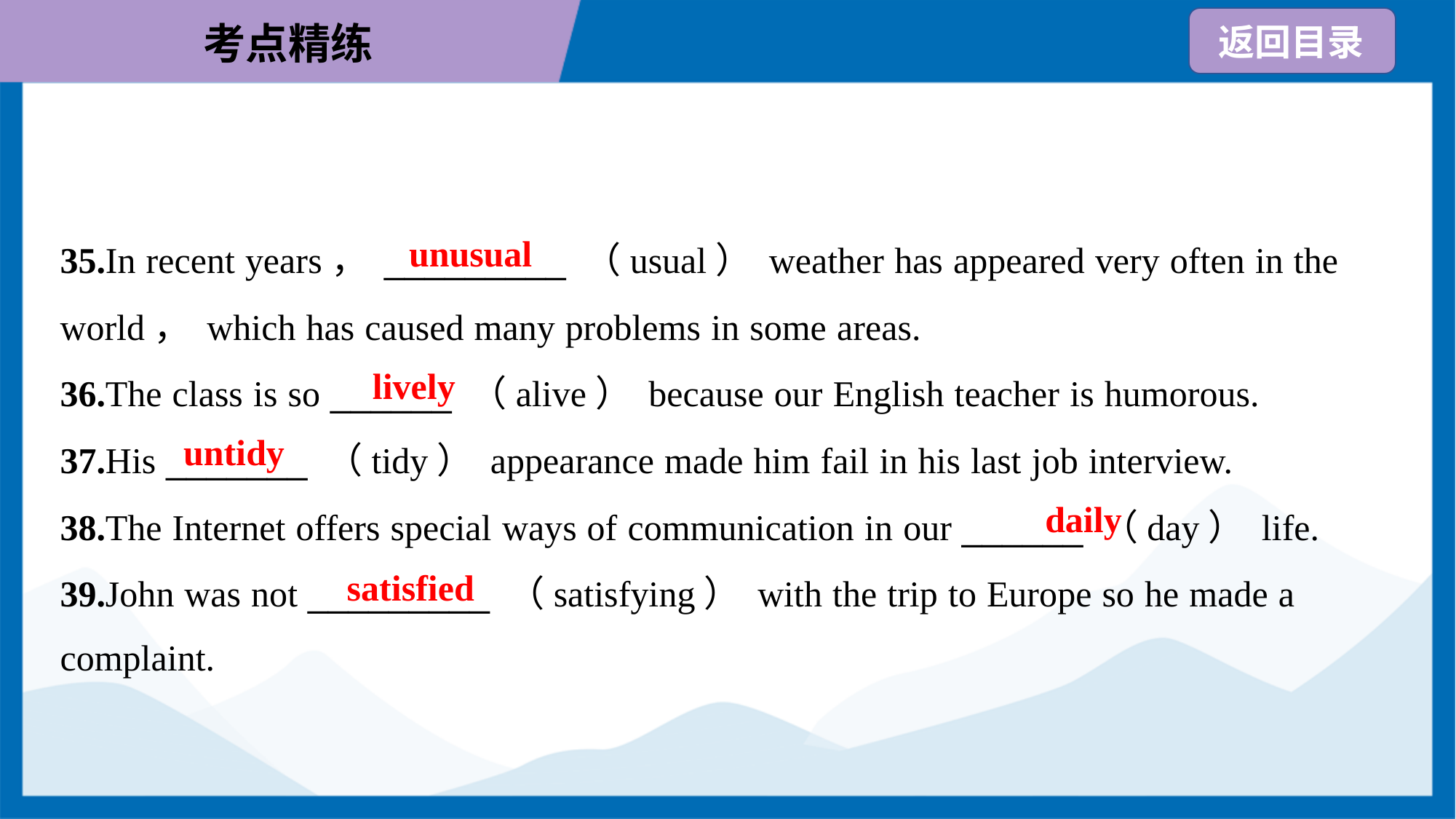

unusual
35.In recent years， _________ （usual） weather has appeared very often in the
world， which has caused many problems in some areas.
36.The class is so ______ （alive） because our English teacher is humorous.
37.His _______ （tidy） appearance made him fail in his last job interview.
38.The Internet offers special ways of communication in our ______ （day） life.
39.John was not _________ （satisfying） with the trip to Europe so he made a
complaint.
lively
untidy
daily
satisfied